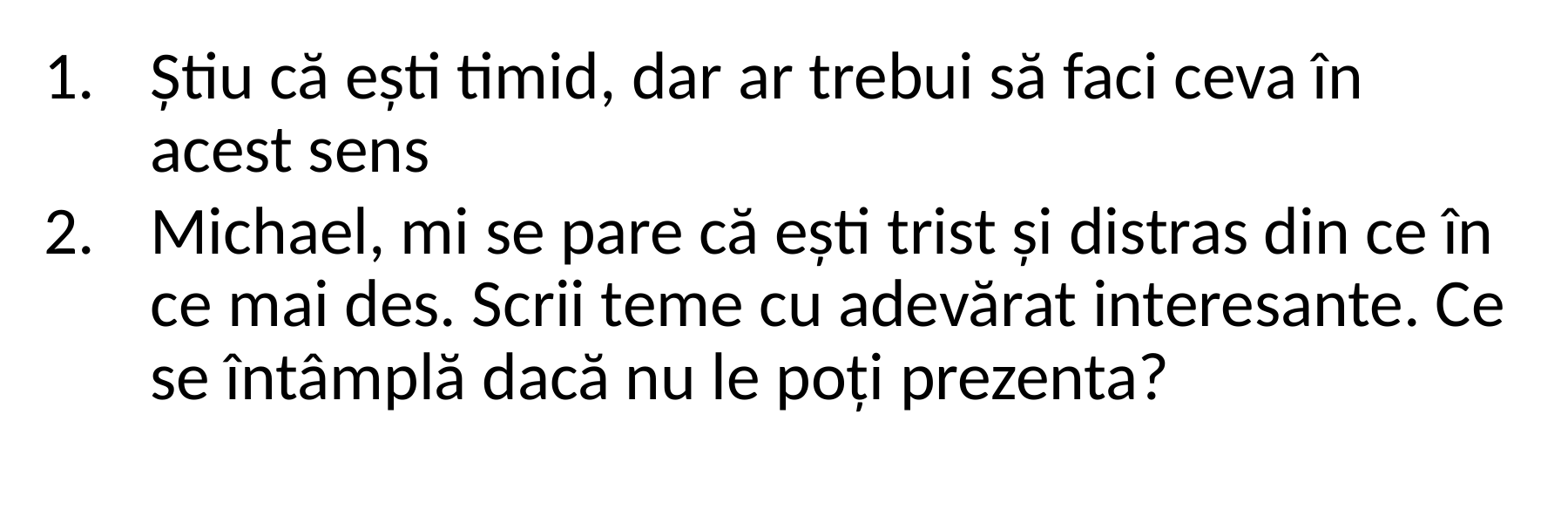

Știu că ești timid, dar ar trebui să faci ceva în acest sens
Michael, mi se pare că ești trist și distras din ce în ce mai des. Scrii teme cu adevărat interesante. Ce se întâmplă dacă nu le poți prezenta?